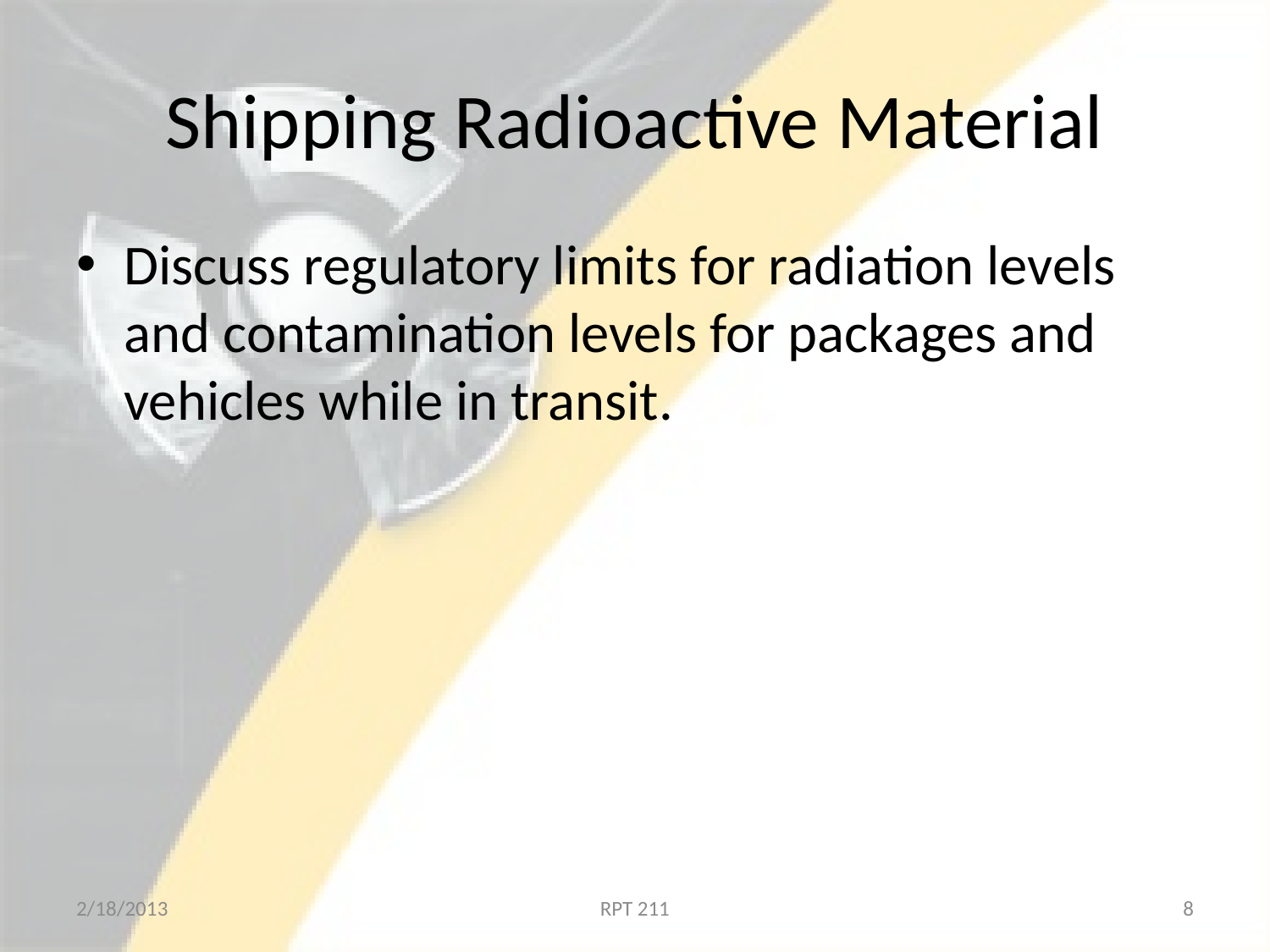

# Shipping Radioactive Material
Discuss regulatory limits for radiation levels and contamination levels for packages and vehicles while in transit.
2/18/2013
RPT 211
8